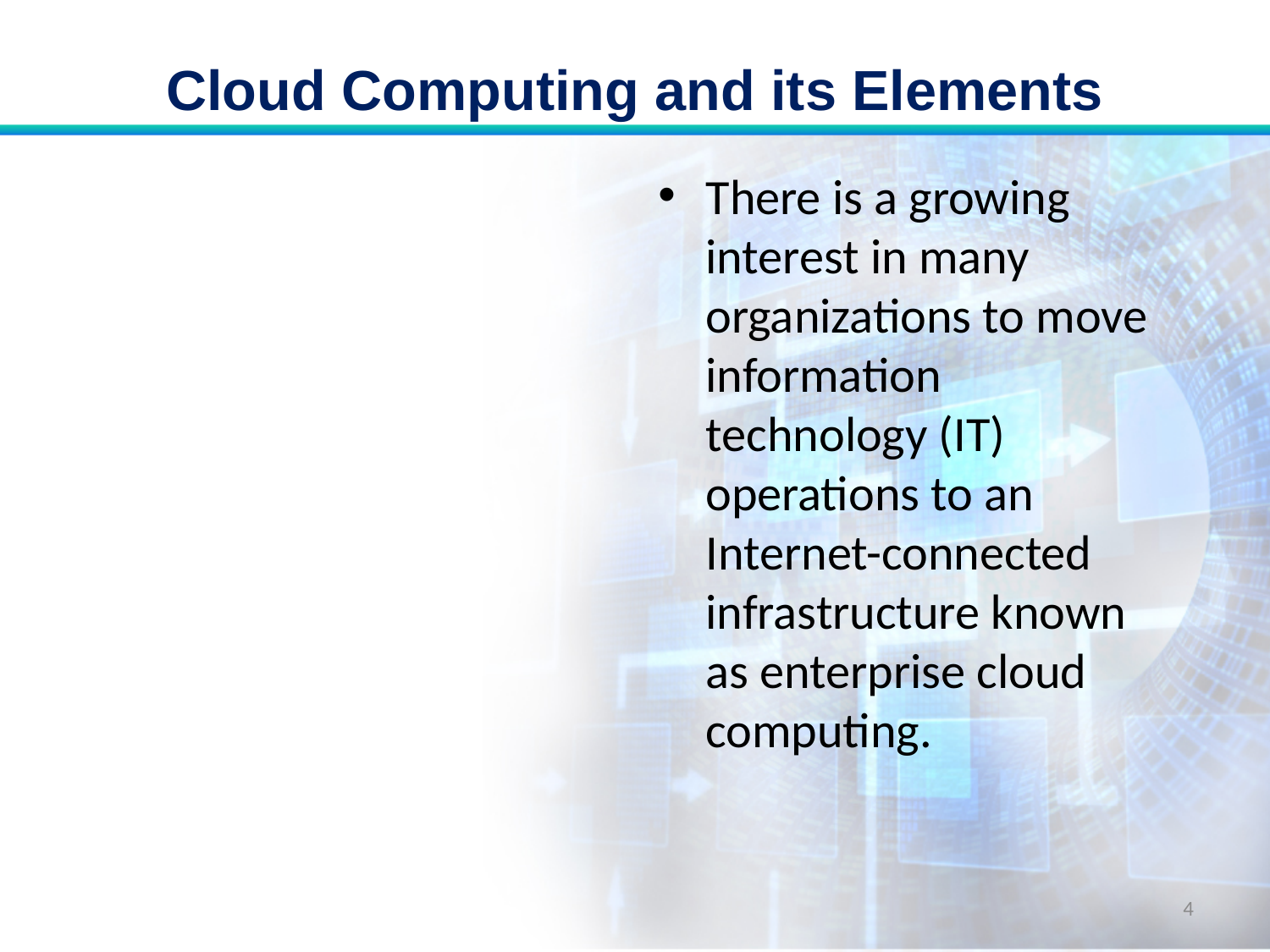

# Cloud Computing and its Elements
There is a growing interest in many organizations to move information technology (IT) operations to an Internet-connected infrastructure known as enterprise cloud computing.
4